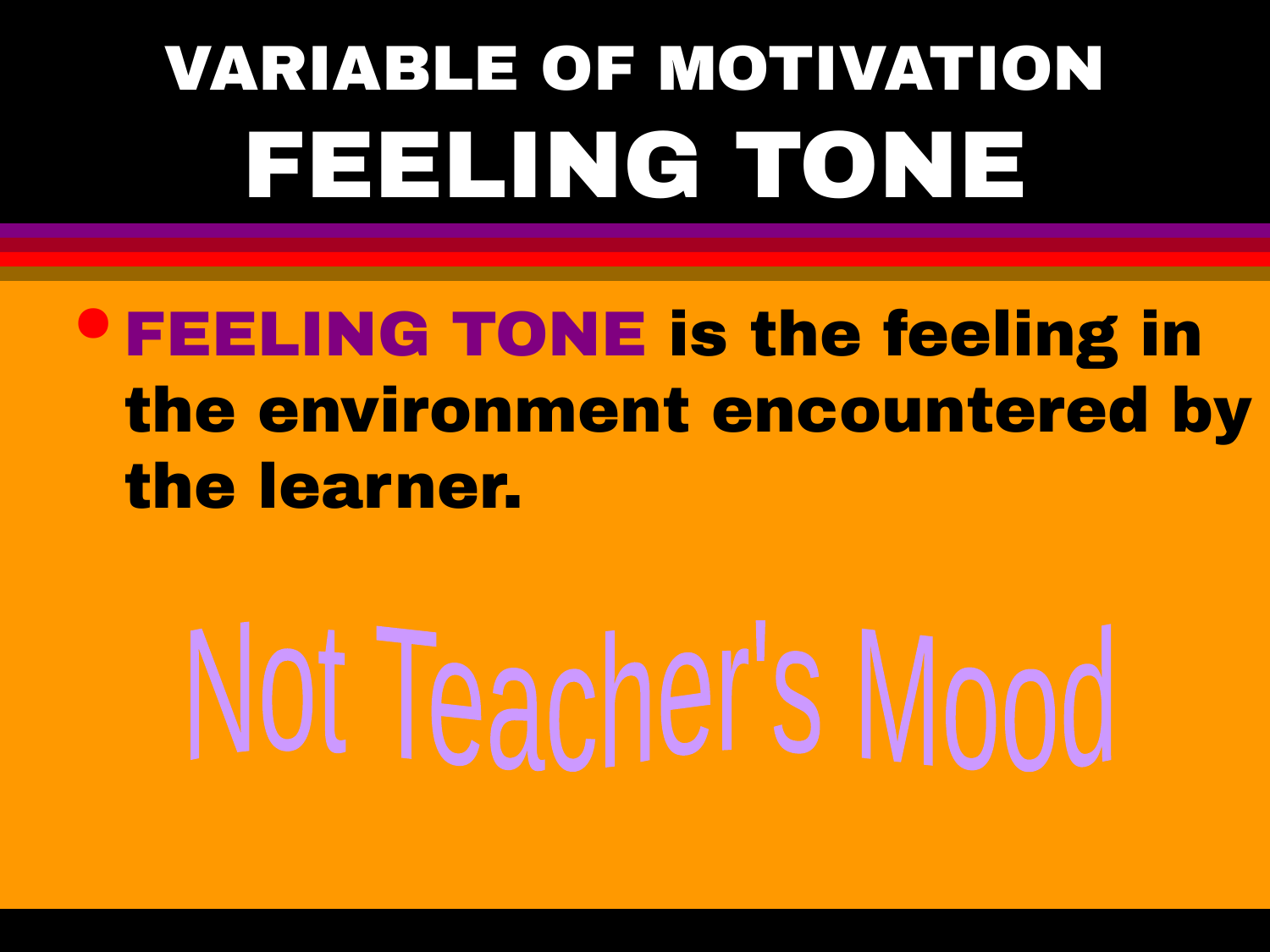

# VARIABLE OF MOTIVATION FEELING TONE
FEELING TONE is the feeling in the environment encountered by the learner.
Not Teacher's Mood